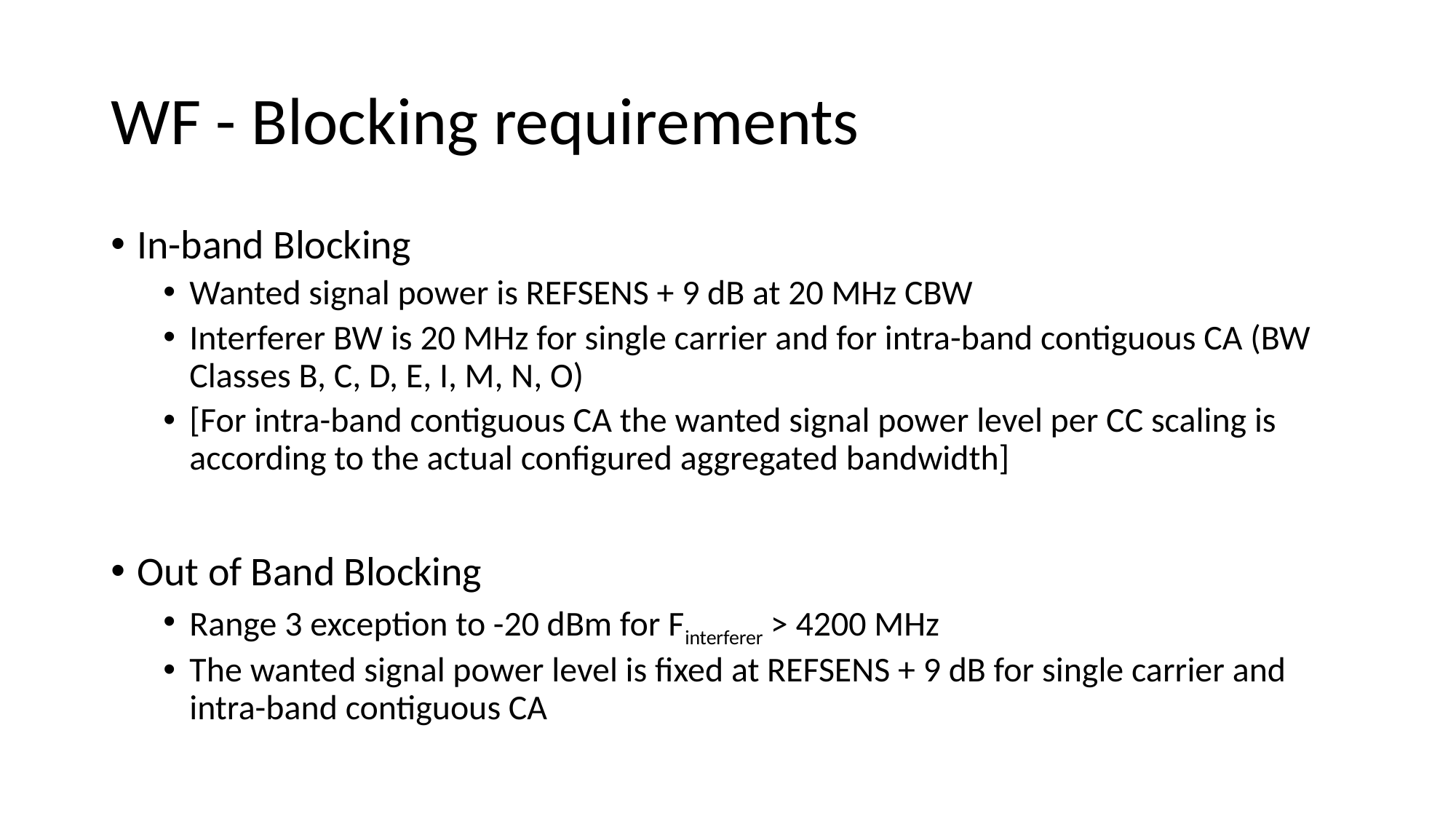

# WF - Blocking requirements
In-band Blocking
Wanted signal power is REFSENS + 9 dB at 20 MHz CBW
Interferer BW is 20 MHz for single carrier and for intra-band contiguous CA (BW Classes B, C, D, E, I, M, N, O)
[For intra-band contiguous CA the wanted signal power level per CC scaling is according to the actual configured aggregated bandwidth]

Out of Band Blocking
Range 3 exception to -20 dBm for Finterferer > 4200 MHz
The wanted signal power level is fixed at REFSENS + 9 dB for single carrier and intra-band contiguous CA